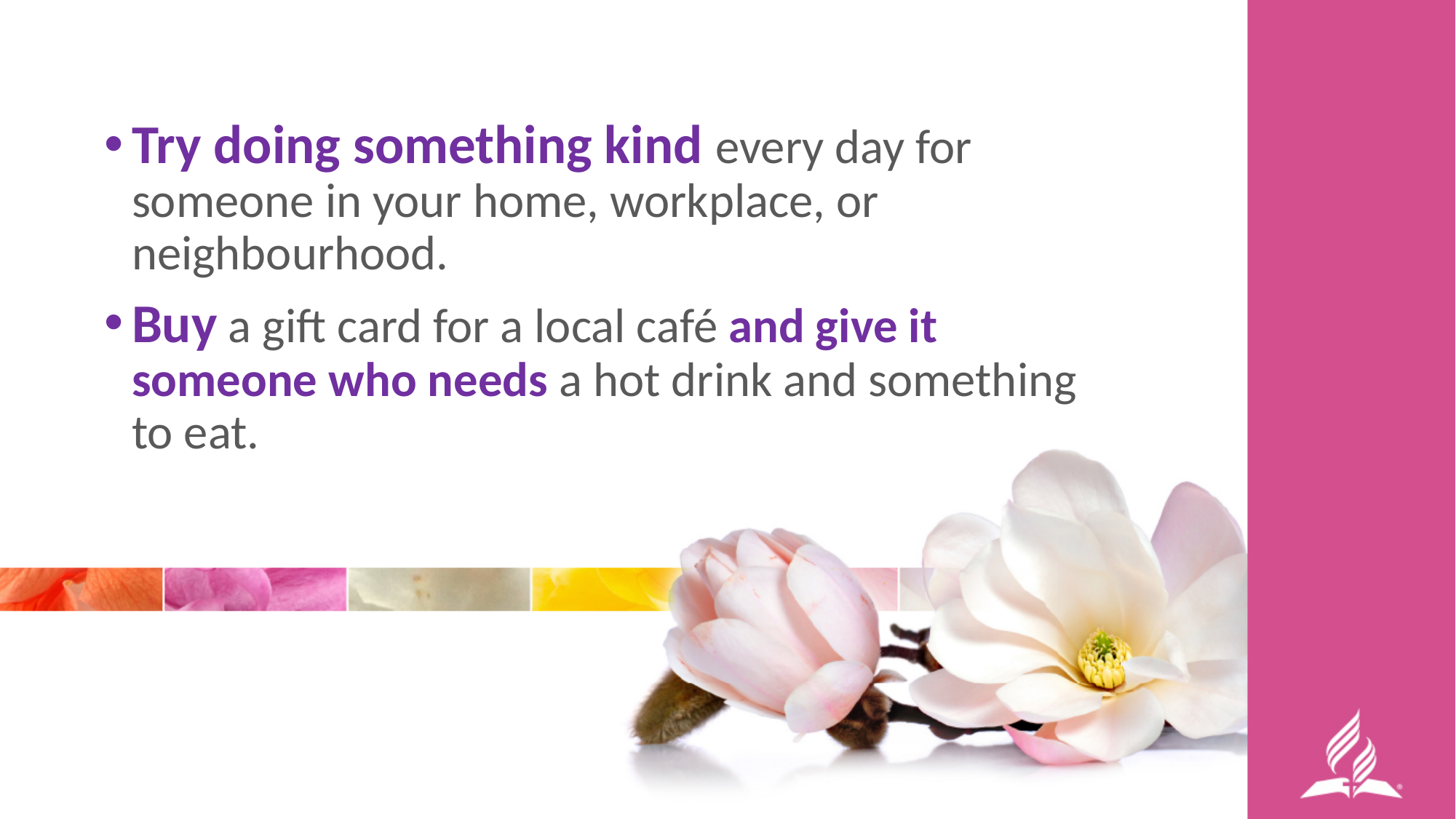

Try doing something kind every day for someone in your home, workplace, or neighbourhood.
Buy a gift card for a local café and give it someone who needs a hot drink and something to eat.